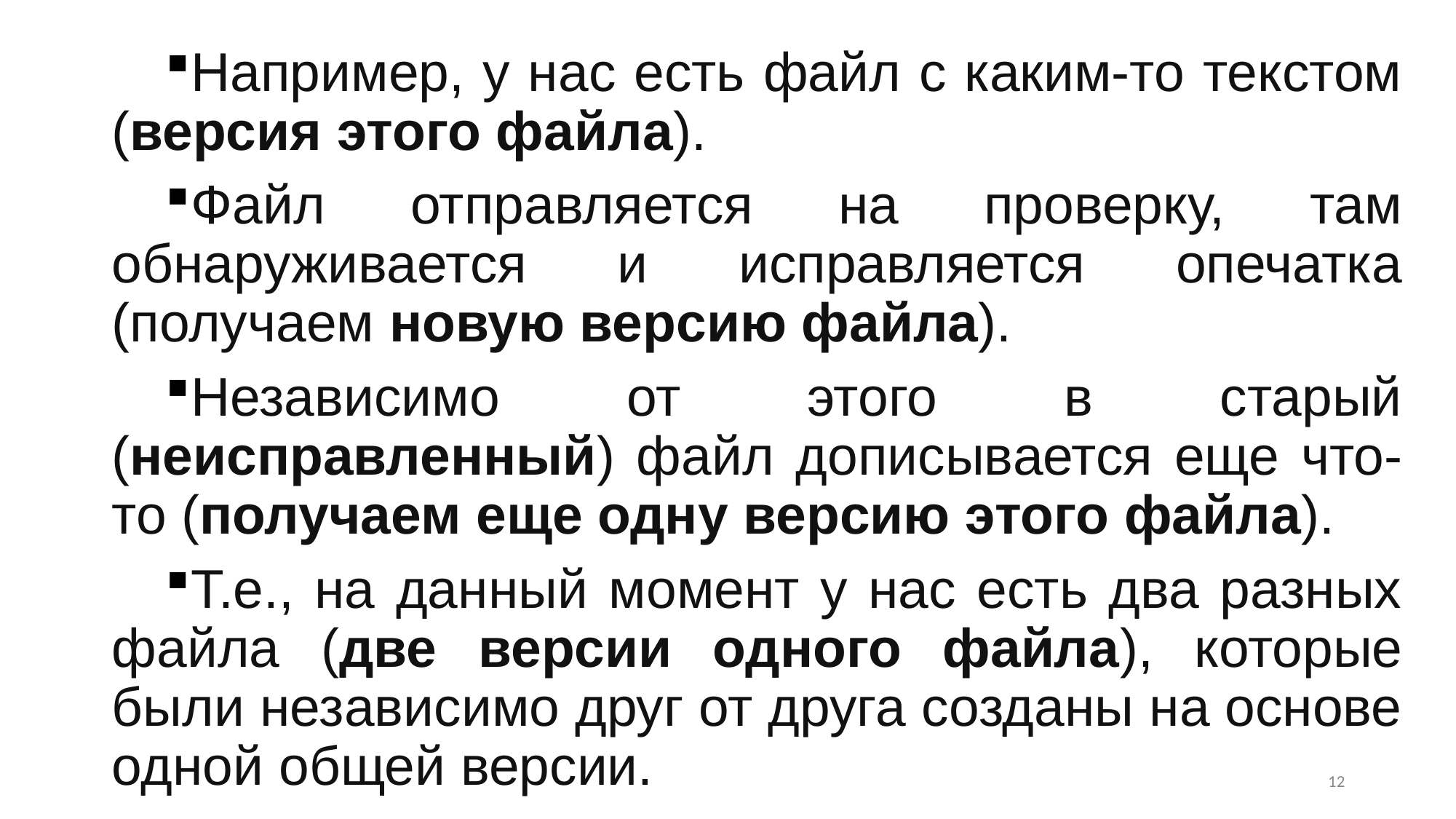

Например, у нас есть файл с каким-то текстом (версия этого файла).
Файл отправляется на проверку, там обнаруживается и исправляется опечатка (получаем новую версию файла).
Независимо от этого в старый (неисправленный) файл дописывается еще что-то (получаем еще одну версию этого файла).
Т.е., на данный момент у нас есть два разных файла (две версии одного файла), которые были независимо друг от друга созданы на основе одной общей версии.

12